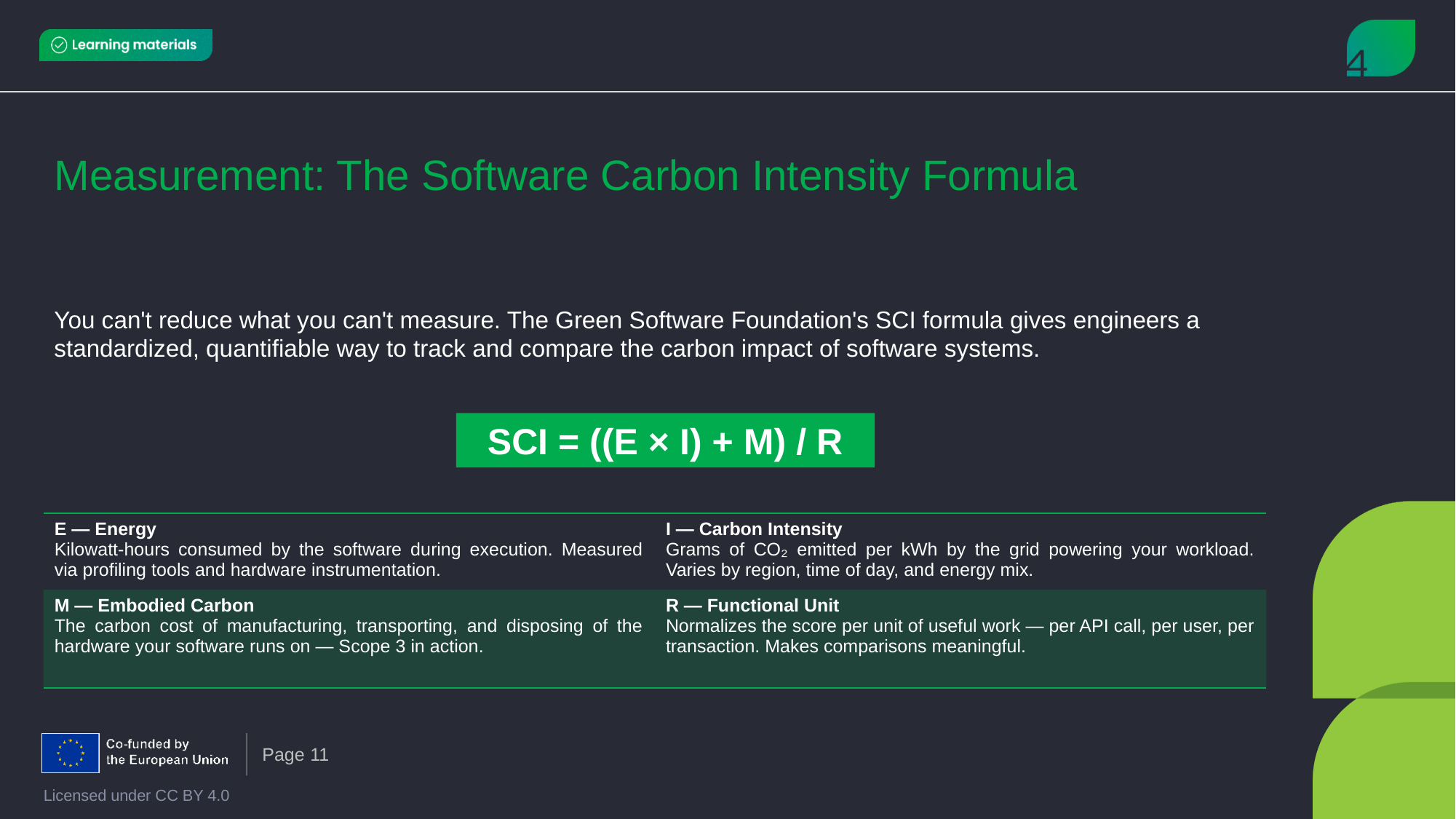

# Measurement: The Software Carbon Intensity Formula
You can't reduce what you can't measure. The Green Software Foundation's SCI formula gives engineers a standardized, quantifiable way to track and compare the carbon impact of software systems.

SCI = ((E × I) + M) / R
| E — Energy Kilowatt-hours consumed by the software during execution. Measured via profiling tools and hardware instrumentation. | I — Carbon Intensity Grams of CO₂ emitted per kWh by the grid powering your workload. Varies by region, time of day, and energy mix. |
| --- | --- |
| M — Embodied Carbon The carbon cost of manufacturing, transporting, and disposing of the hardware your software runs on — Scope 3 in action. | R — Functional Unit Normalizes the score per unit of useful work — per API call, per user, per transaction. Makes comparisons meaningful. |